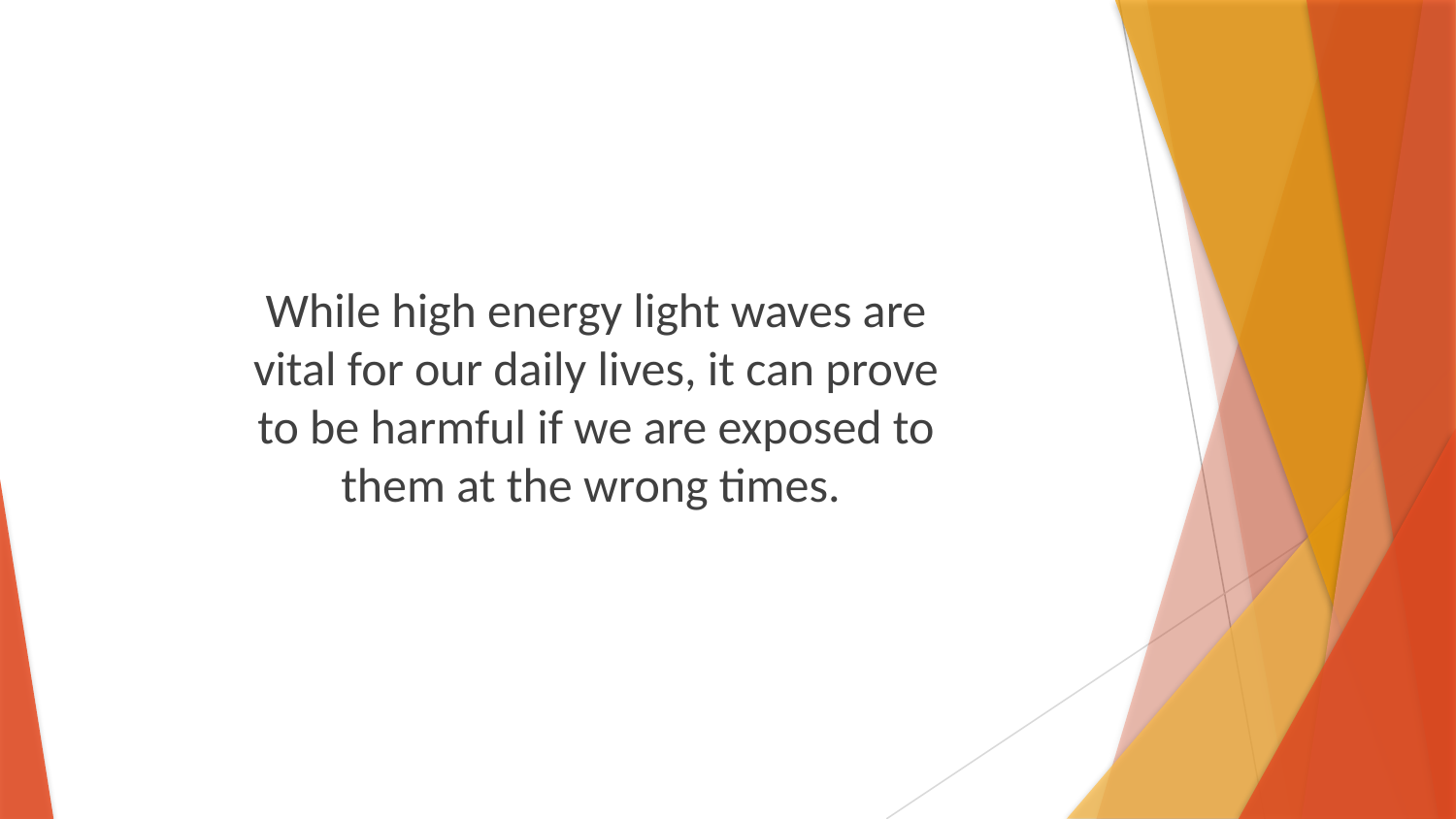

While high energy light waves are vital for our daily lives, it can prove to be harmful if we are exposed to them at the wrong times.